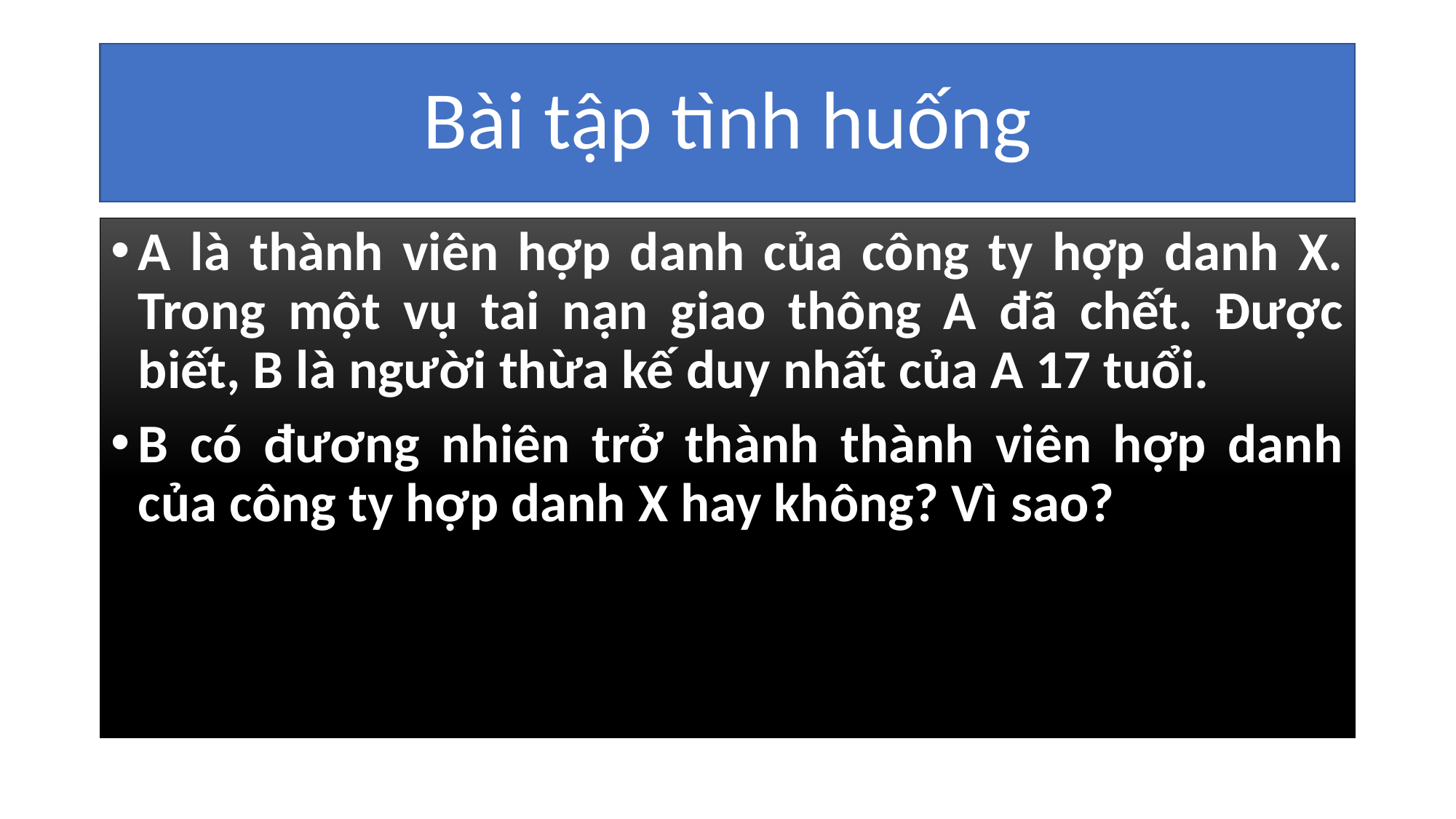

# Bài tập tình huống
A là thành viên hợp danh của công ty hợp danh X. Trong một vụ tai nạn giao thông A đã chết. Được biết, B là người thừa kế duy nhất của A 17 tuổi.
B có đương nhiên trở thành thành viên hợp danh của công ty hợp danh X hay không? Vì sao?